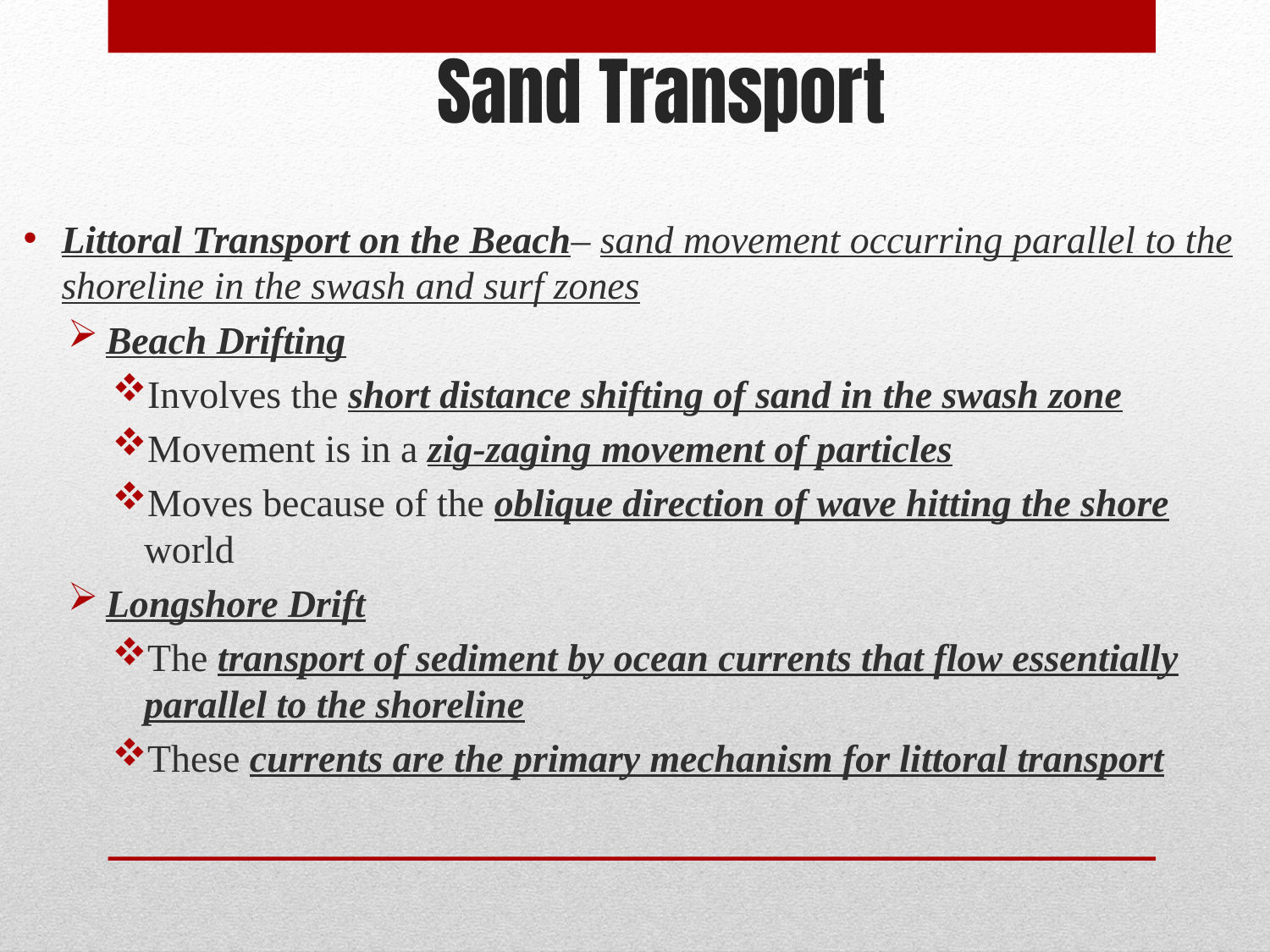

Sand Transport
Littoral Transport on the Beach– sand movement occurring parallel to the shoreline in the swash and surf zones
Beach Drifting
Involves the short distance shifting of sand in the swash zone
Movement is in a zig-zaging movement of particles
Moves because of the oblique direction of wave hitting the shore world
Longshore Drift
The transport of sediment by ocean currents that flow essentially parallel to the shoreline
These currents are the primary mechanism for littoral transport